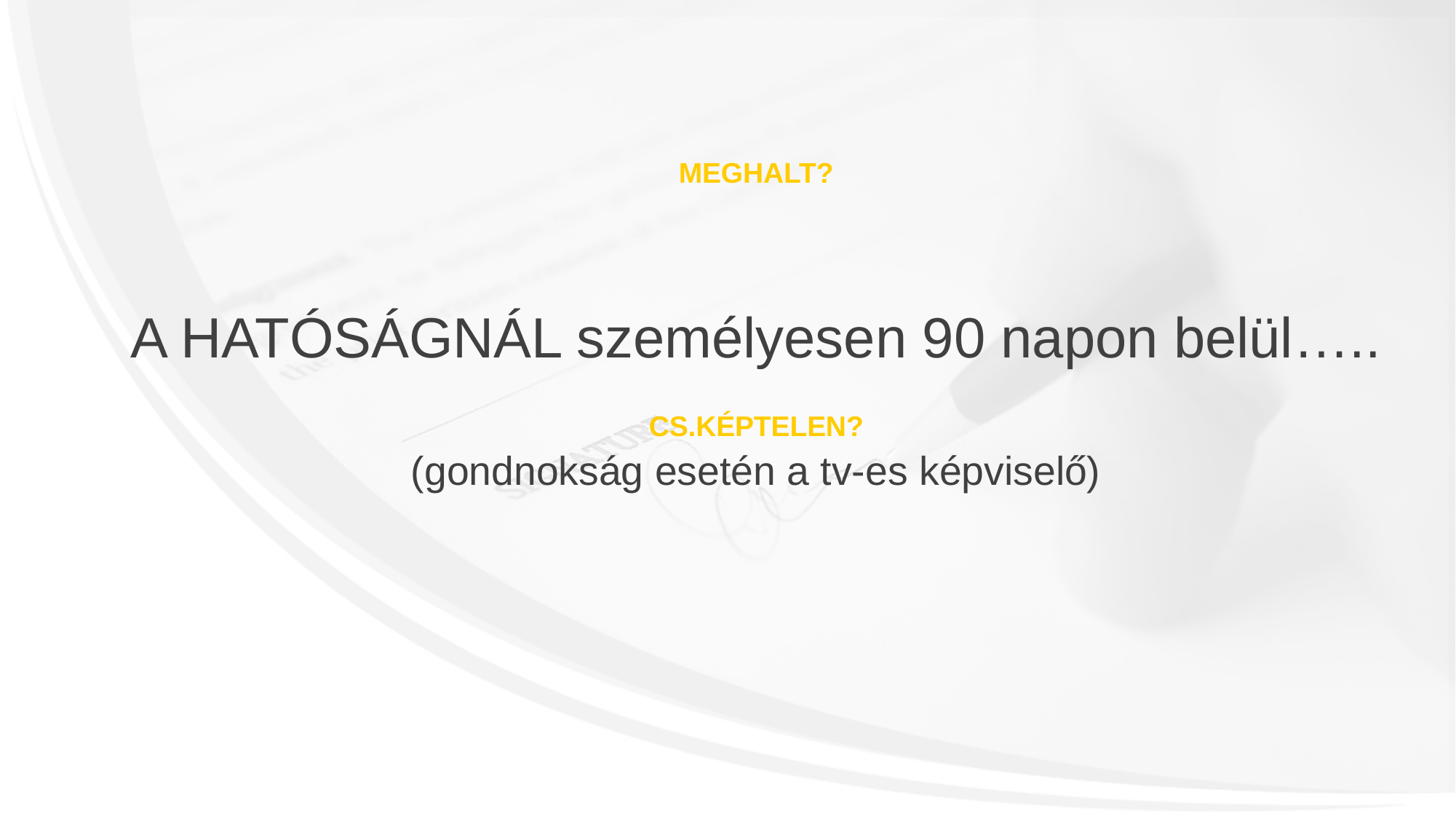

MEGHALT?

A HATÓSÁGNÁL személyesen 90 napon belül…..

CS.KÉPTELEN?
(gondnokság esetén a tv-es képviselő)